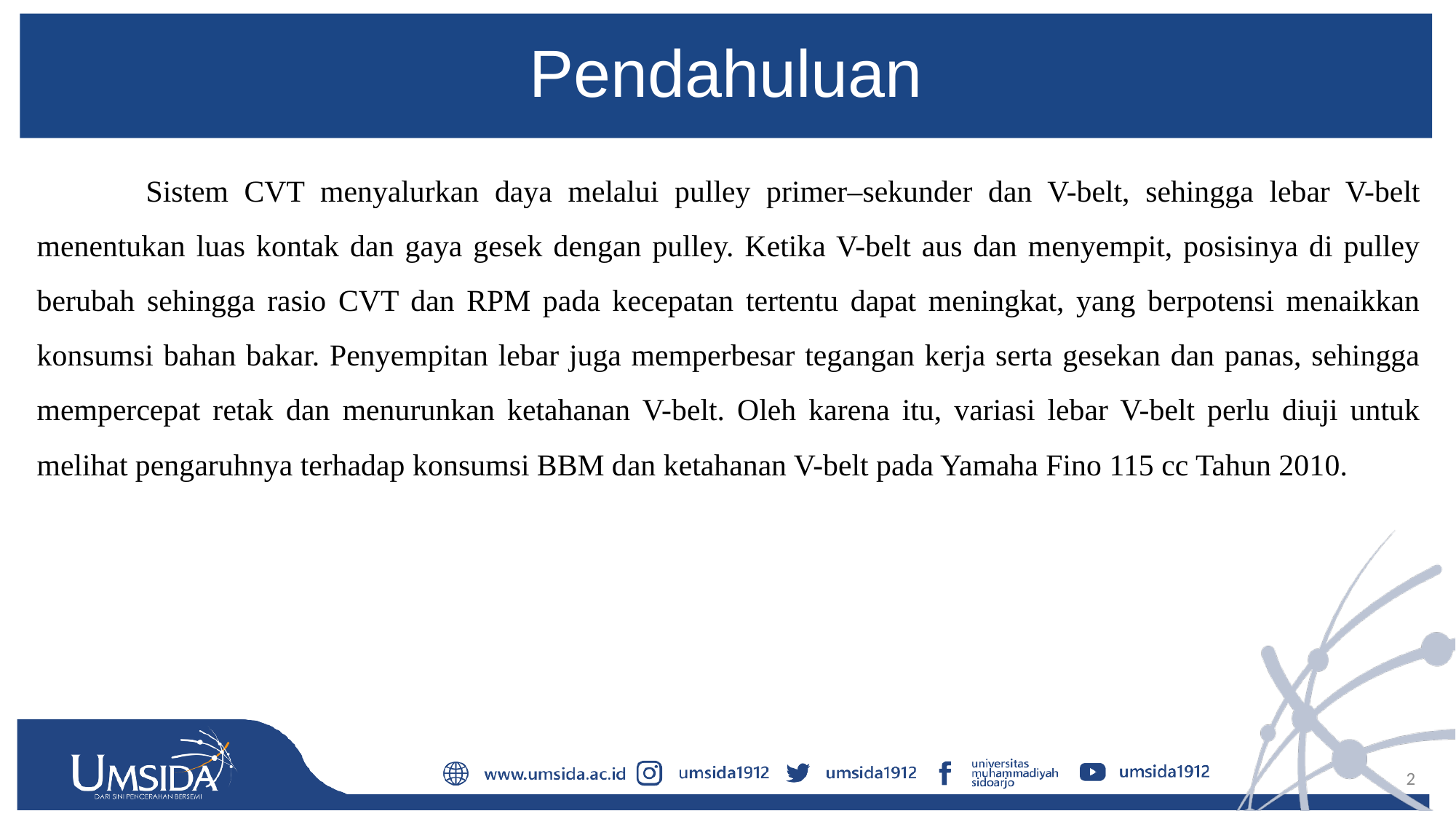

# Pendahuluan
	Sistem CVT menyalurkan daya melalui pulley primer–sekunder dan V-belt, sehingga lebar V-belt menentukan luas kontak dan gaya gesek dengan pulley. Ketika V-belt aus dan menyempit, posisinya di pulley berubah sehingga rasio CVT dan RPM pada kecepatan tertentu dapat meningkat, yang berpotensi menaikkan konsumsi bahan bakar. Penyempitan lebar juga memperbesar tegangan kerja serta gesekan dan panas, sehingga mempercepat retak dan menurunkan ketahanan V-belt. Oleh karena itu, variasi lebar V-belt perlu diuji untuk melihat pengaruhnya terhadap konsumsi BBM dan ketahanan V-belt pada Yamaha Fino 115 cc Tahun 2010.